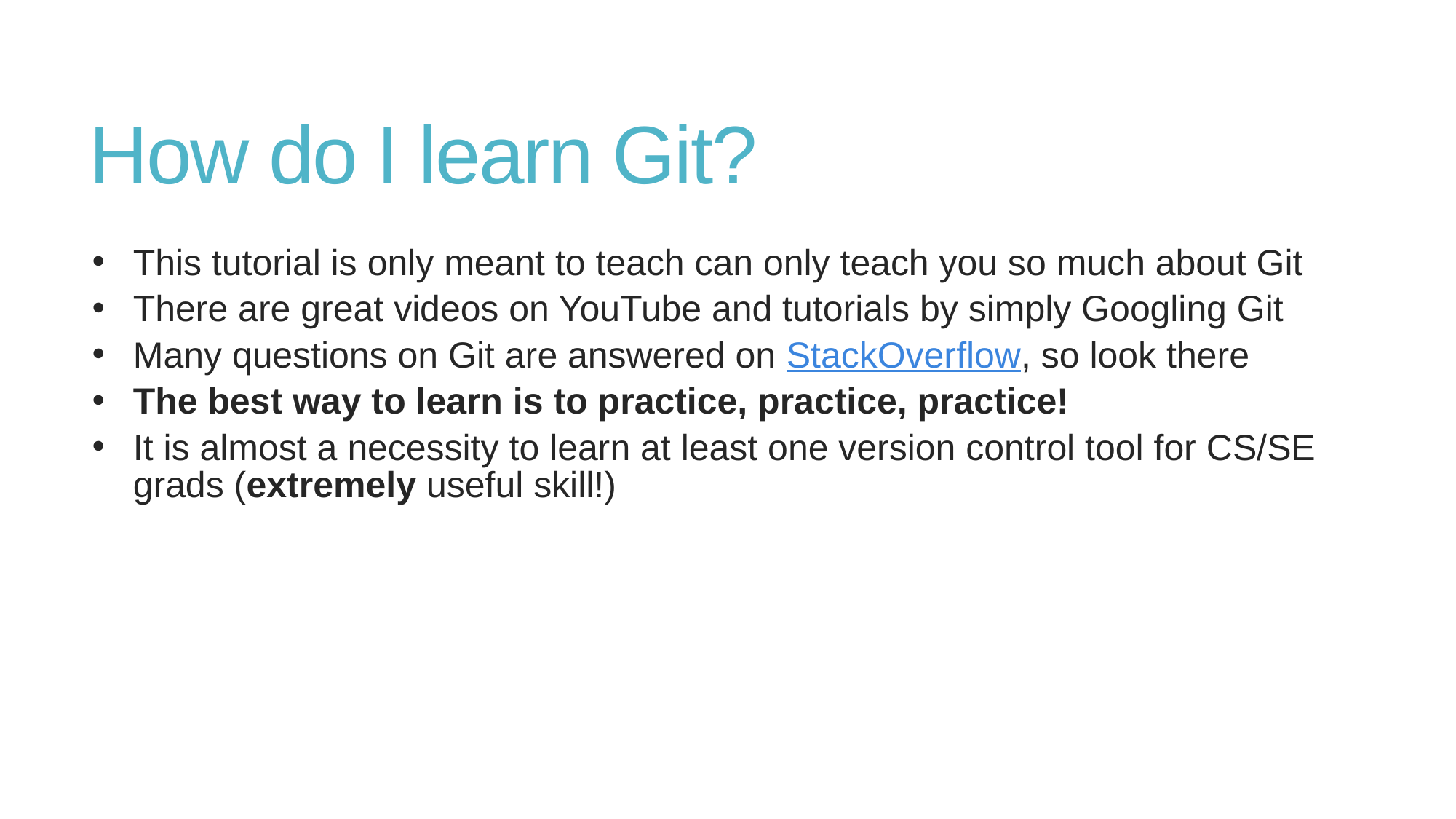

# How do I learn Git?
This tutorial is only meant to teach can only teach you so much about Git
There are great videos on YouTube and tutorials by simply Googling Git
Many questions on Git are answered on StackOverflow, so look there
The best way to learn is to practice, practice, practice!
It is almost a necessity to learn at least one version control tool for CS/SE grads (extremely useful skill!)